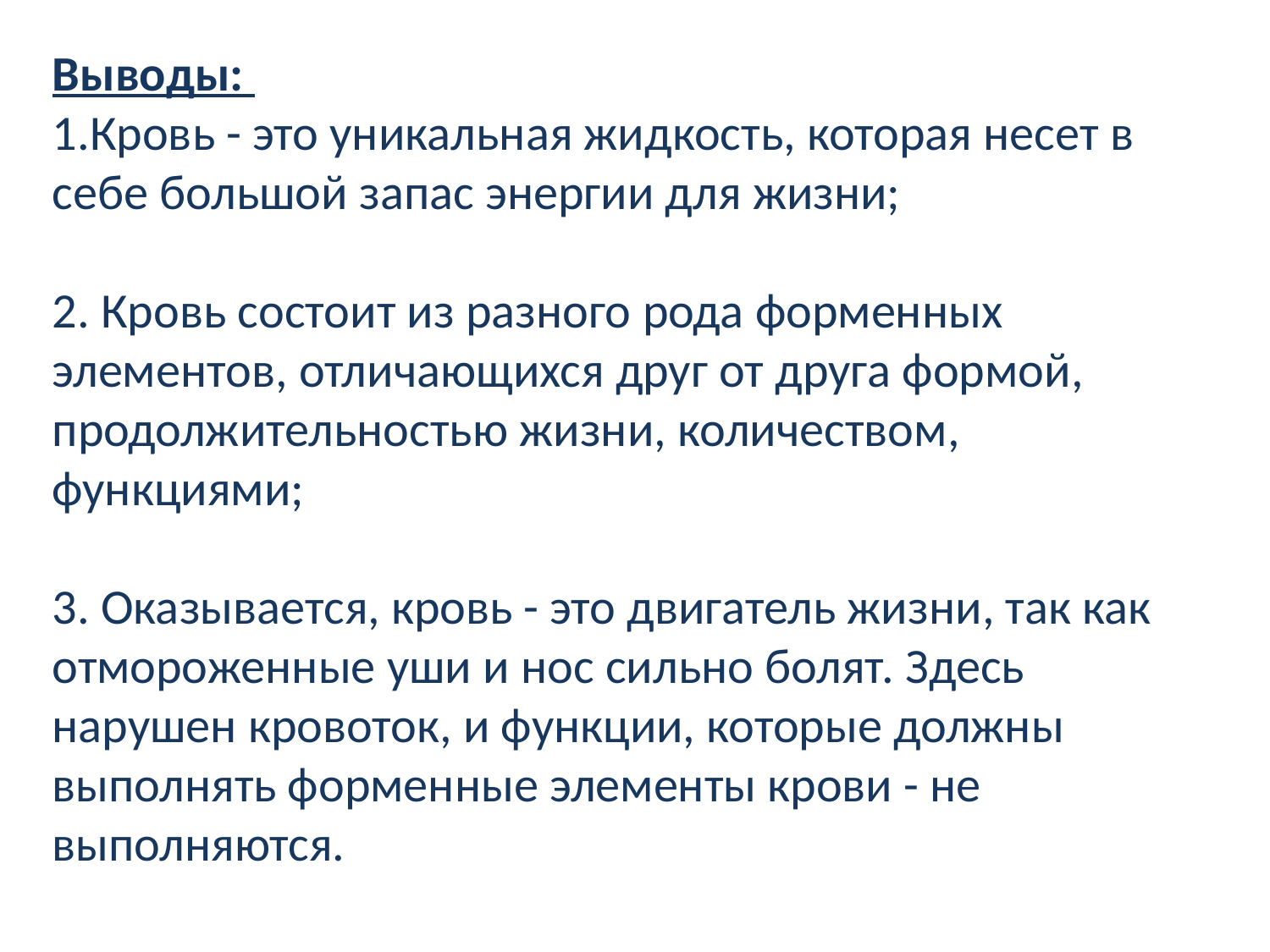

Выводы:
1.Кровь - это уникальная жидкость, которая несет в себе большой запас энергии для жизни;

2. Кровь состоит из разного рода форменных элементов, отличающихся друг от друга формой, продолжительностью жизни, количеством, функциями;

3. Оказывается, кровь - это двигатель жизни, так как отмороженные уши и нос сильно болят. Здесь нарушен кровоток, и функции, которые должны выполнять форменные элементы крови - не выполняются.